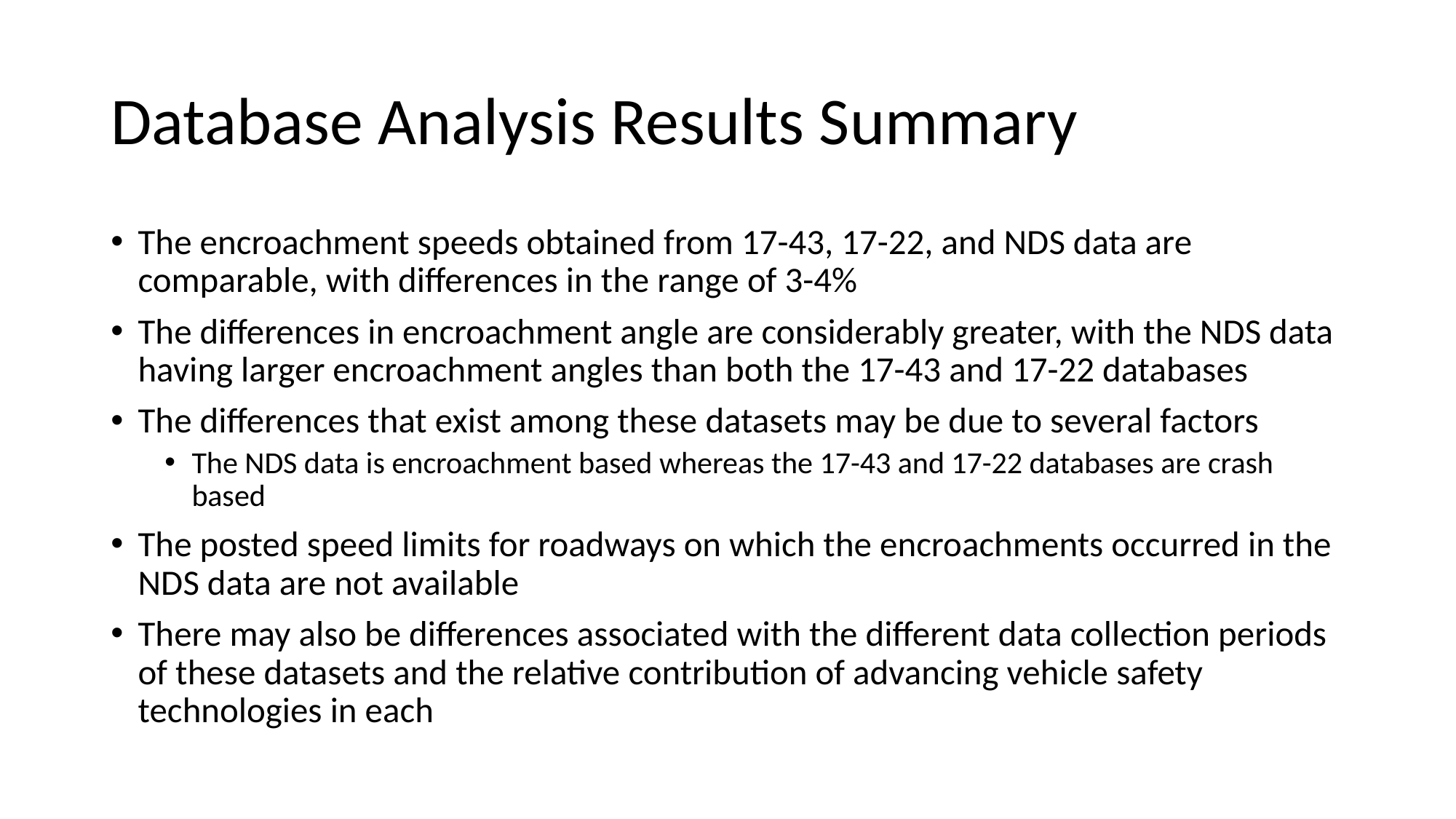

# Database Analysis Results Summary
The encroachment speeds obtained from 17-43, 17-22, and NDS data are comparable, with differences in the range of 3-4%
The differences in encroachment angle are considerably greater, with the NDS data having larger encroachment angles than both the 17-43 and 17-22 databases
The differences that exist among these datasets may be due to several factors
The NDS data is encroachment based whereas the 17-43 and 17-22 databases are crash based
The posted speed limits for roadways on which the encroachments occurred in the NDS data are not available
There may also be differences associated with the different data collection periods of these datasets and the relative contribution of advancing vehicle safety technologies in each
53